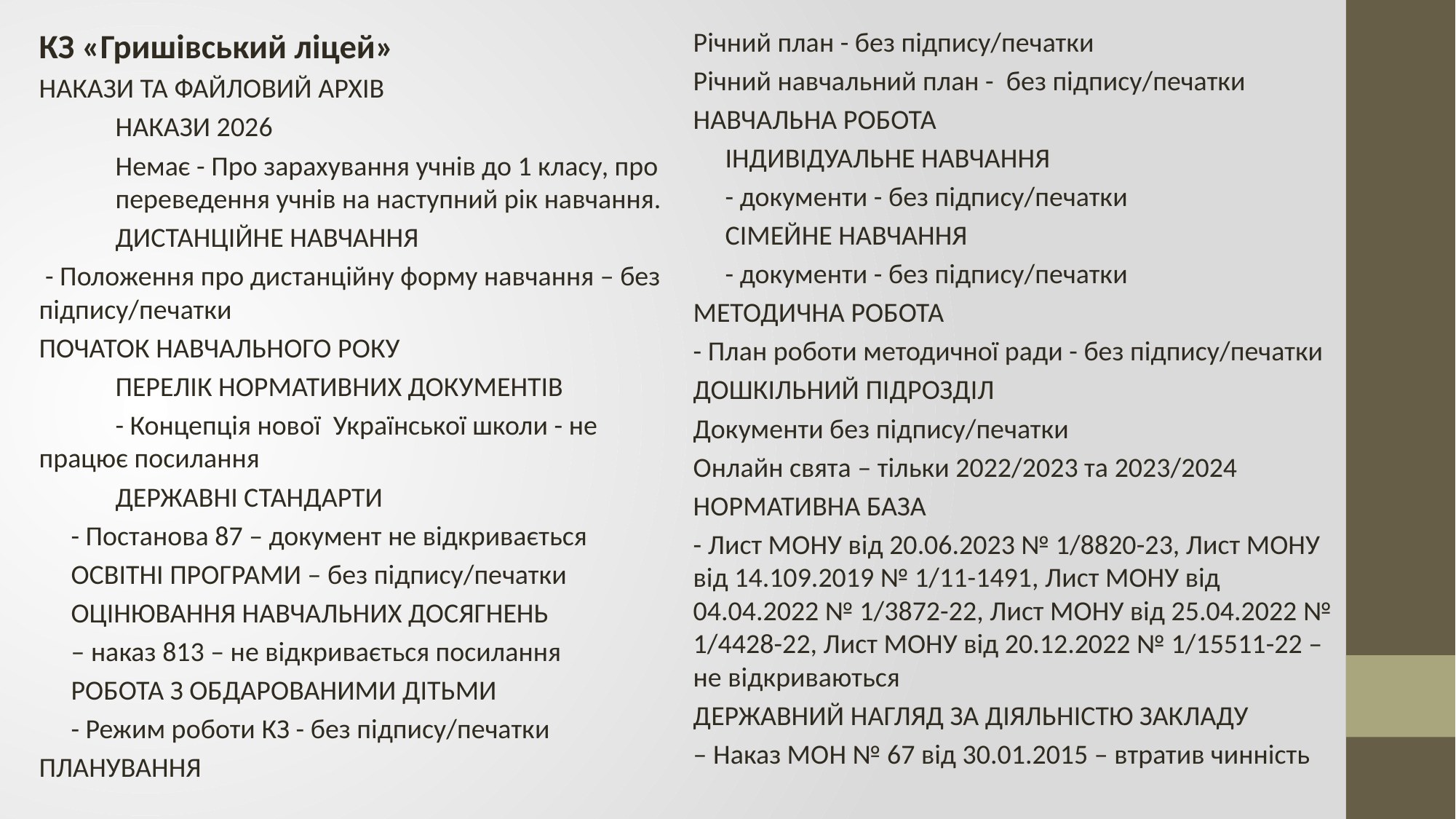

КЗ «Гришівський ліцей»
НАКАЗИ ТА ФАЙЛОВИЙ АРХІВ
	НАКАЗИ 2026
	Немає - Про зарахування учнів до 1 класу, про 	переведення учнів на наступний рік навчання.
	ДИСТАНЦІЙНЕ НАВЧАННЯ
 - Положення про дистанційну форму навчання – без підпису/печатки
ПОЧАТОК НАВЧАЛЬНОГО РОКУ
	ПЕРЕЛІК НОРМАТИВНИХ ДОКУМЕНТІВ
	- Концепція нової  Української школи - не 	працює посилання
	ДЕРЖАВНІ СТАНДАРТИ
- Постанова 87 – документ не відкривається
ОСВІТНІ ПРОГРАМИ – без підпису/печатки
ОЦІНЮВАННЯ НАВЧАЛЬНИХ ДОСЯГНЕНЬ
– наказ 813 – не відкривається посилання
РОБОТА З ОБДАРОВАНИМИ ДІТЬМИ
- Режим роботи КЗ - без підпису/печатки
ПЛАНУВАННЯ
Річний план - без підпису/печатки
Річний навчальний план -  без підпису/печатки
НАВЧАЛЬНА РОБОТА
ІНДИВІДУАЛЬНЕ НАВЧАННЯ
- документи - без підпису/печатки
СІМЕЙНЕ НАВЧАННЯ
- документи - без підпису/печатки
МЕТОДИЧНА РОБОТА
- План роботи методичної ради - без підпису/печатки
ДОШКІЛЬНИЙ ПІДРОЗДІЛ
Документи без підпису/печатки
Онлайн свята – тільки 2022/2023 та 2023/2024
НОРМАТИВНА БАЗА
- Лист МОНУ від 20.06.2023 № 1/8820-23, Лист МОНУ від 14.109.2019 № 1/11-1491, Лист МОНУ від 04.04.2022 № 1/3872-22, Лист МОНУ від 25.04.2022 № 1/4428-22, Лист МОНУ від 20.12.2022 № 1/15511-22 – не відкриваються
ДЕРЖАВНИЙ НАГЛЯД ЗА ДІЯЛЬНІСТЮ ЗАКЛАДУ
– Наказ МОН № 67 від 30.01.2015 – втратив чинність